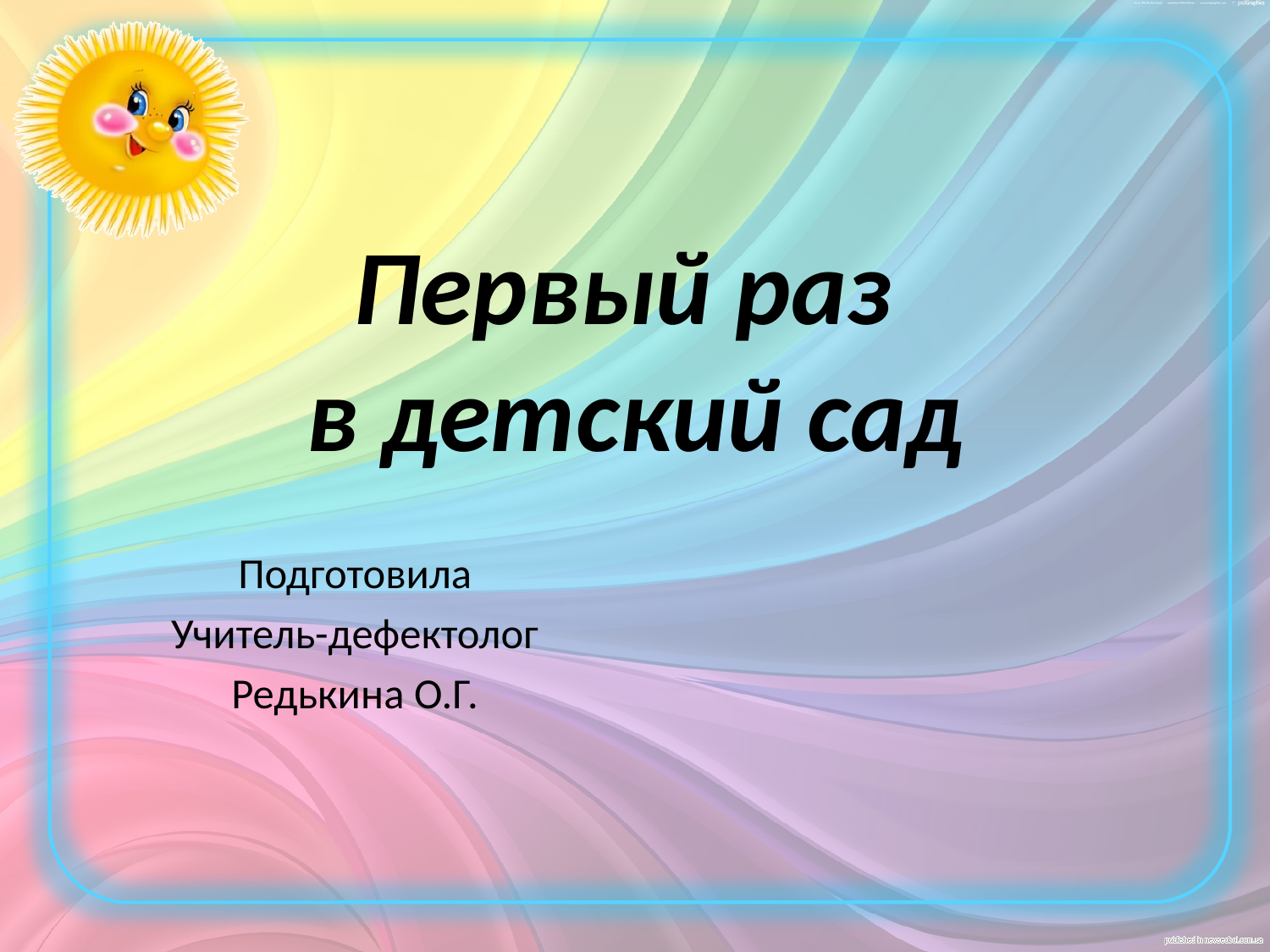

# Первый раз в детский сад
Подготовила
Учитель-дефектолог
Редькина О.Г.